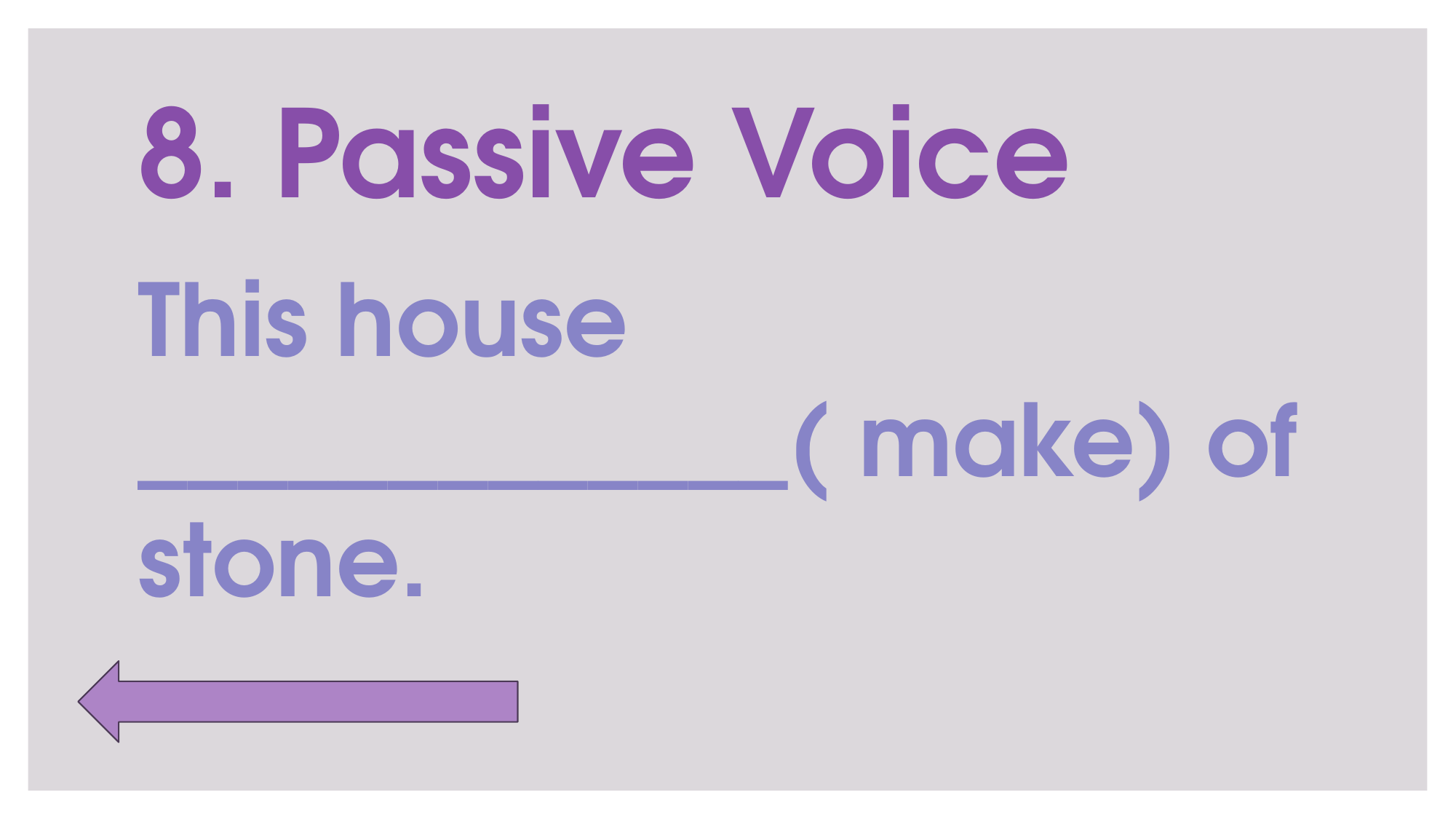

# 8. Passive Voice
This house _____________( make) of stone.